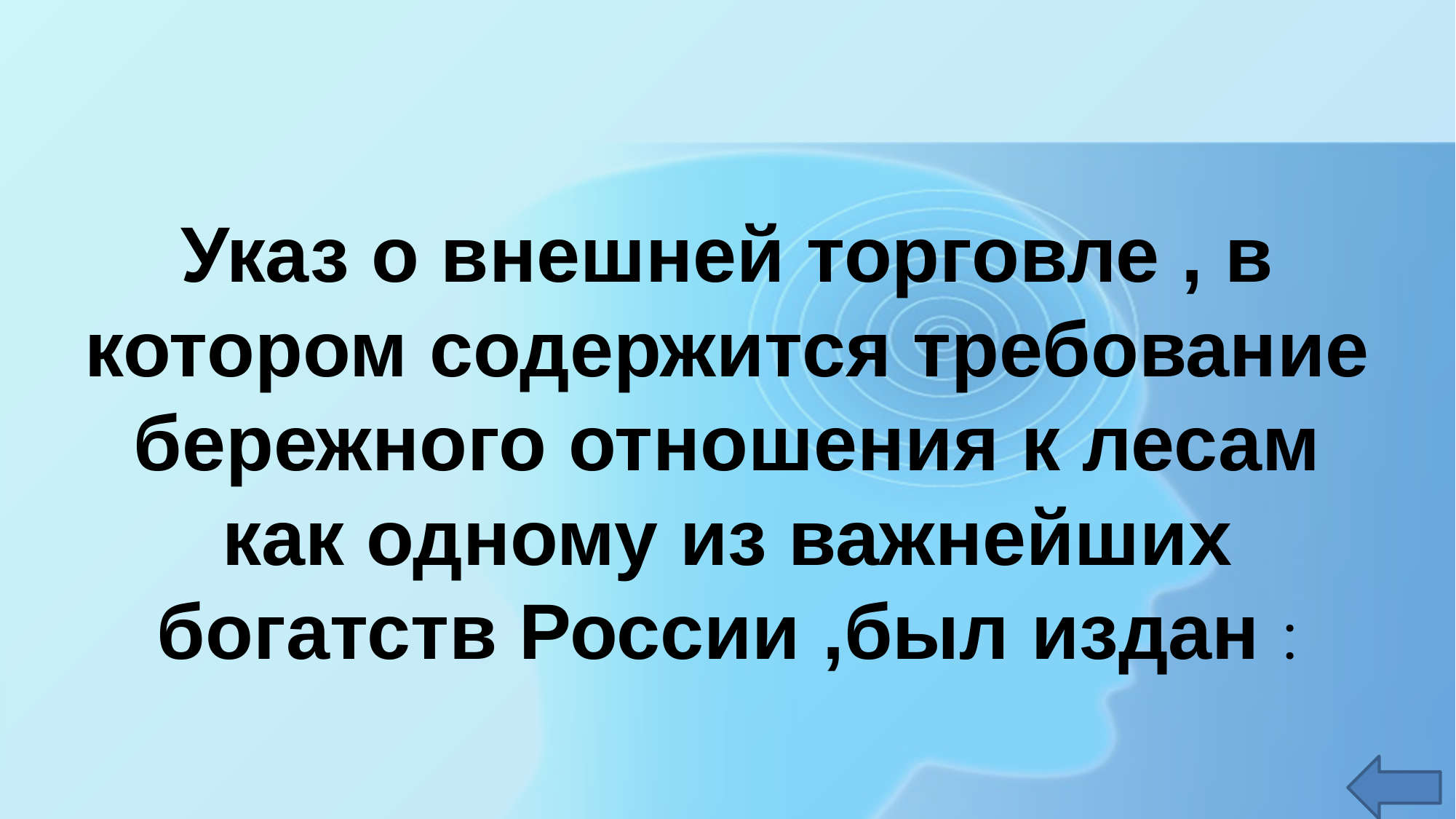

# Указ о внешней торговле , в котором содержится требование бережного отношения к лесам как одному из важнейших богатств России ,был издан :